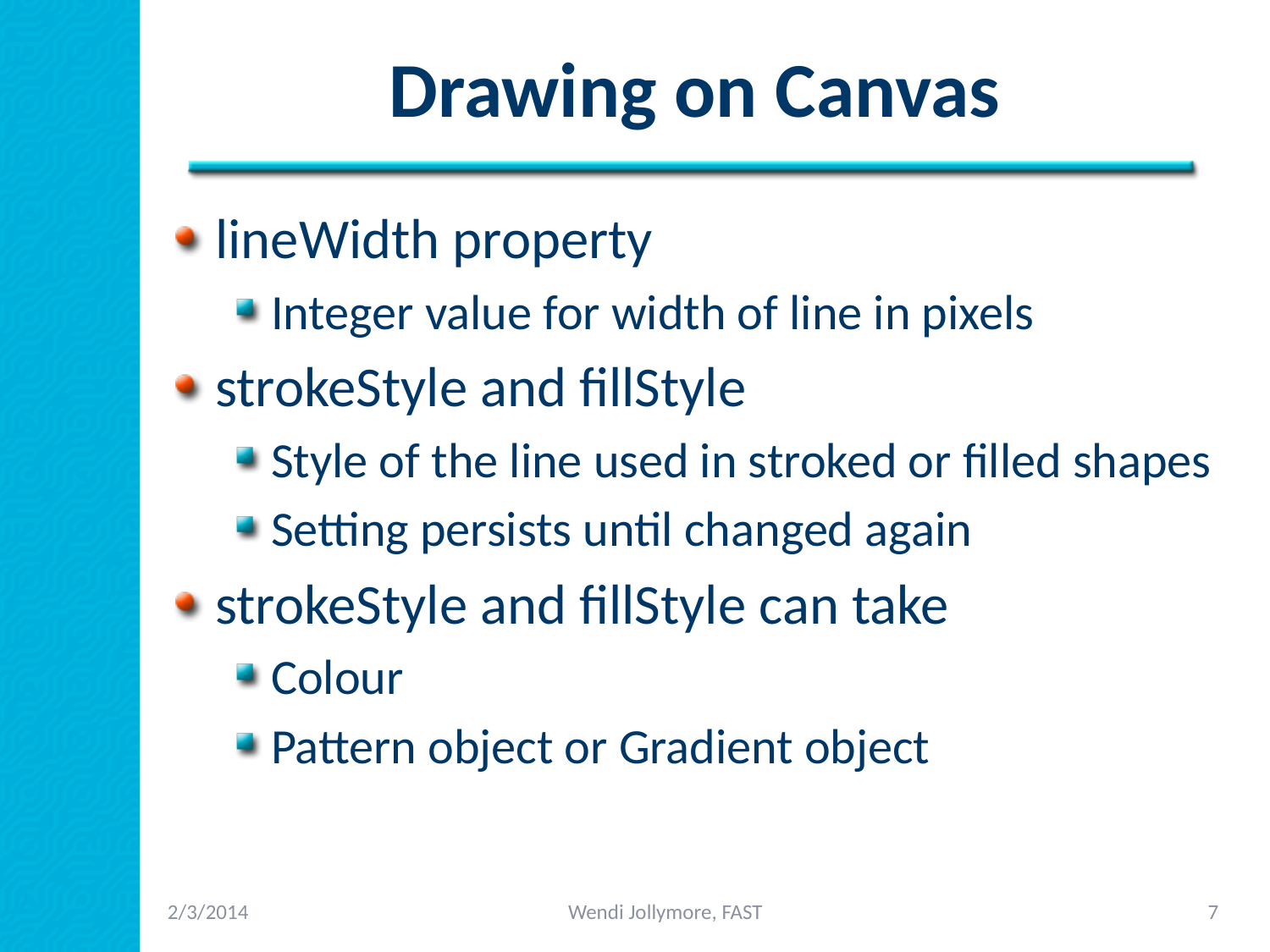

# Drawing on Canvas
lineWidth property
Integer value for width of line in pixels
strokeStyle and fillStyle
Style of the line used in stroked or filled shapes
Setting persists until changed again
strokeStyle and fillStyle can take
Colour
Pattern object or Gradient object
2/3/2014
Wendi Jollymore, FAST
7